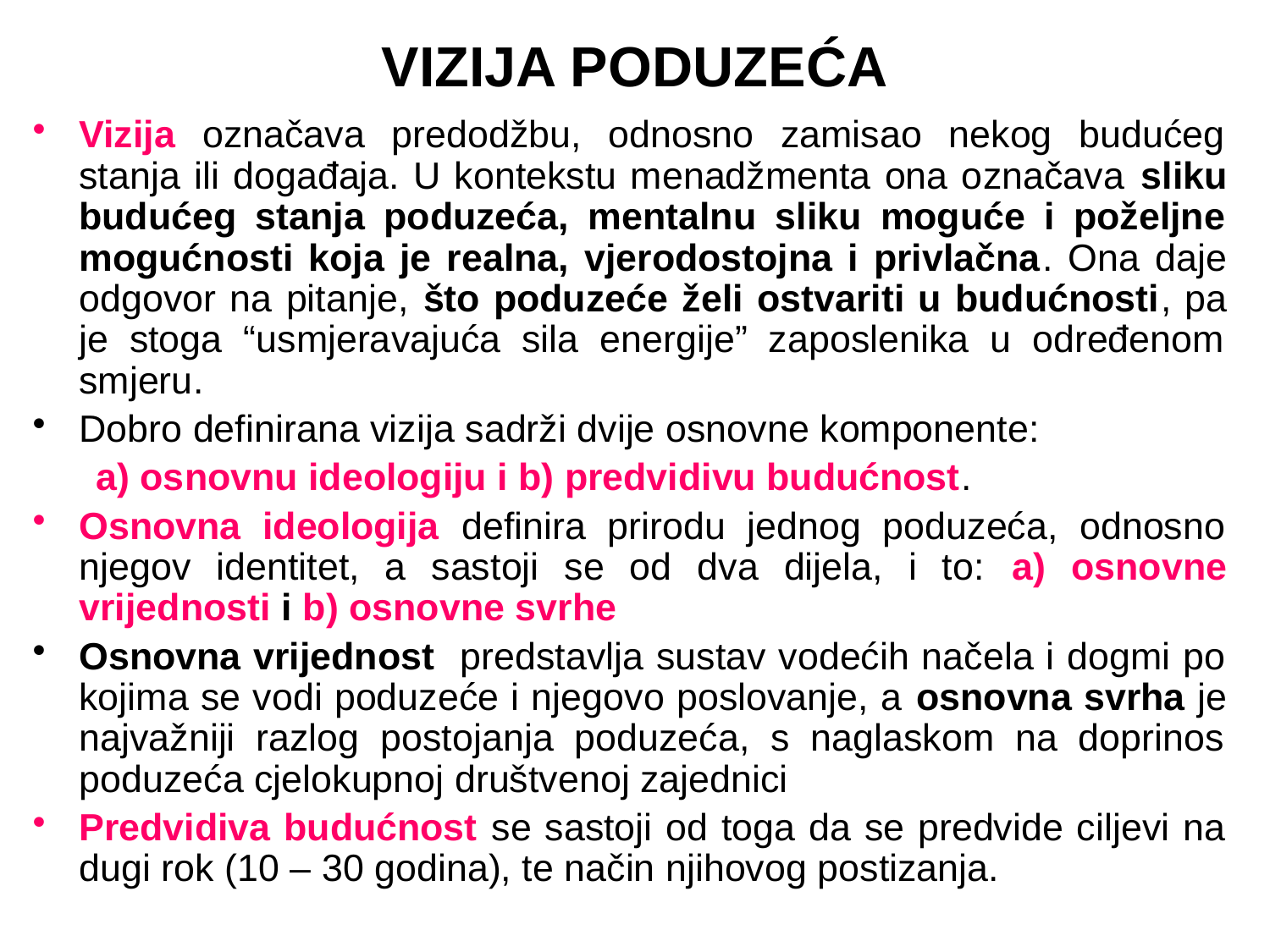

VIZIJA PODUZEĆA
Vizija označava predodžbu, odnosno zamisao nekog budućeg stanja ili događaja. U kontekstu menadžmenta ona označava sliku budućeg stanja poduzeća, mentalnu sliku moguće i poželjne mogućnosti koja je realna, vjerodostojna i privlačna. Ona daje odgovor na pitanje, što poduzeće želi ostvariti u budućnosti, pa je stoga “usmjeravajuća sila energije” zaposlenika u određenom smjeru.
Dobro definirana vizija sadrži dvije osnovne komponente:
      a) osnovnu ideologiju i b) predvidivu budućnost.
Osnovna ideologija definira prirodu jednog poduzeća, odnosno njegov identitet, a sastoji se od dva dijela, i to: a) osnovne vrijednosti i b) osnovne svrhe
Osnovna vrijednost  predstavlja sustav vodećih načela i dogmi po kojima se vodi poduzeće i njegovo poslovanje, a osnovna svrha je najvažniji razlog postojanja poduzeća, s naglaskom na doprinos poduzeća cjelokupnoj društvenoj zajednici
Predvidiva budućnost se sastoji od toga da se predvide ciljevi na dugi rok (10 – 30 godina), te način njihovog postizanja.